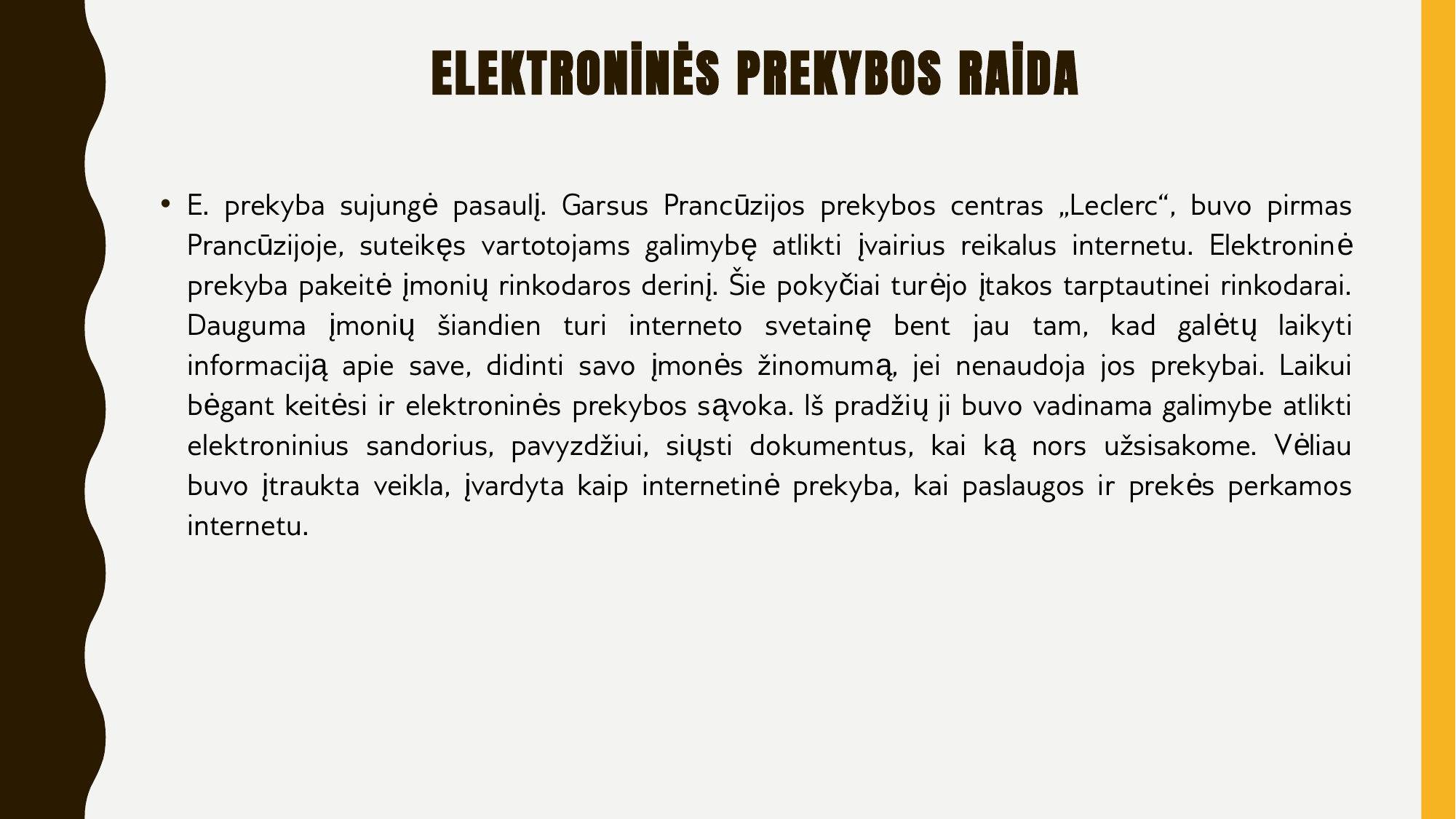

# Elektroninės prekybos raida
E. prekyba sujungė pasaulį. Garsus Prancūzijos prekybos centras „Leclerc“, buvo pirmas Prancūzijoje, suteikęs vartotojams galimybę atlikti įvairius reikalus internetu. Elektroninė prekyba pakeitė įmonių rinkodaros derinį. Šie pokyčiai turėjo įtakos tarptautinei rinkodarai. Dauguma įmonių šiandien turi interneto svetainę bent jau tam, kad galėtų laikyti informaciją apie save, didinti savo įmonės žinomumą, jei nenaudoja jos prekybai. Laikui bėgant keitėsi ir elektroninės prekybos sąvoka. Iš pradžių ji buvo vadinama galimybe atlikti elektroninius sandorius, pavyzdžiui, siųsti dokumentus, kai ką nors užsisakome. Vėliau buvo įtraukta veikla, įvardyta kaip internetinė prekyba, kai paslaugos ir prekės perkamos internetu.